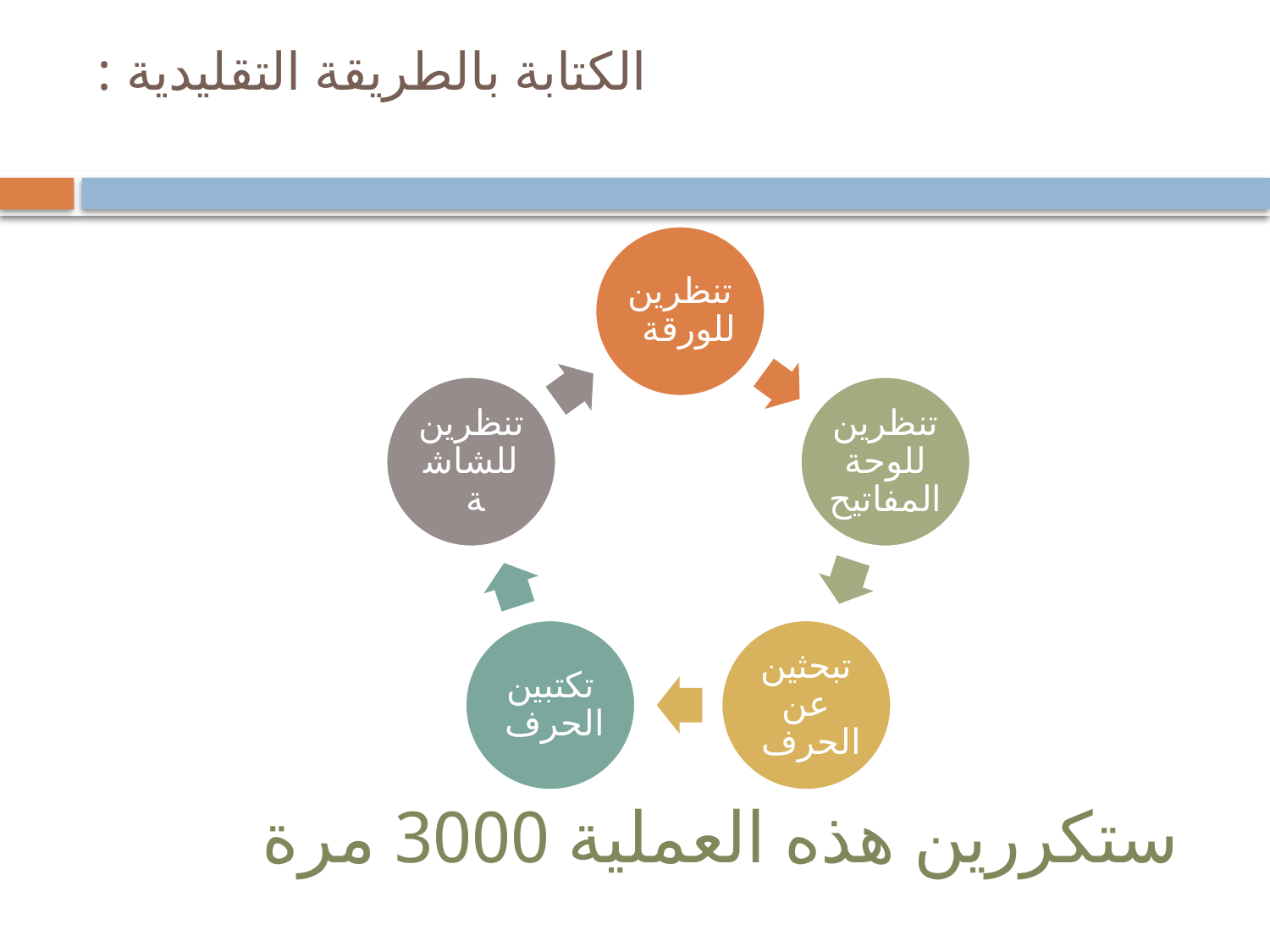

# الكتابة بالطريقة التقليدية :

تنظرين للورقة

تنظرين للوحة المفاتيح

تبحثين عن الحرف

تكتبين الحرف

تنظرين للشاشة

ستكررين هذه العملية 3000 مرة